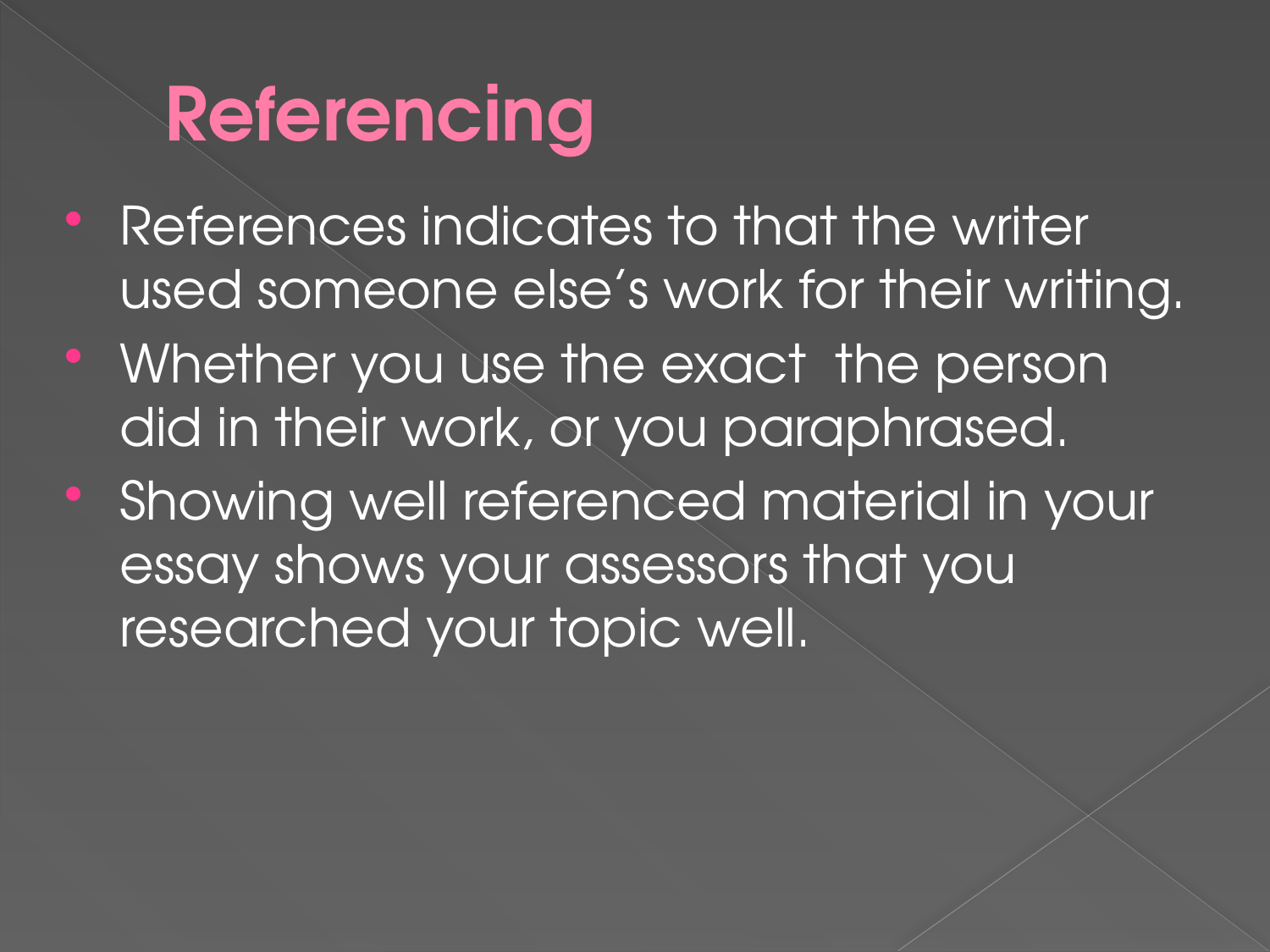

# Referencing
References indicates to that the writer used someone else’s work for their writing.
Whether you use the exact  the person did in their work, or you paraphrased.
Showing well referenced material in your essay shows your assessors that you researched your topic well.